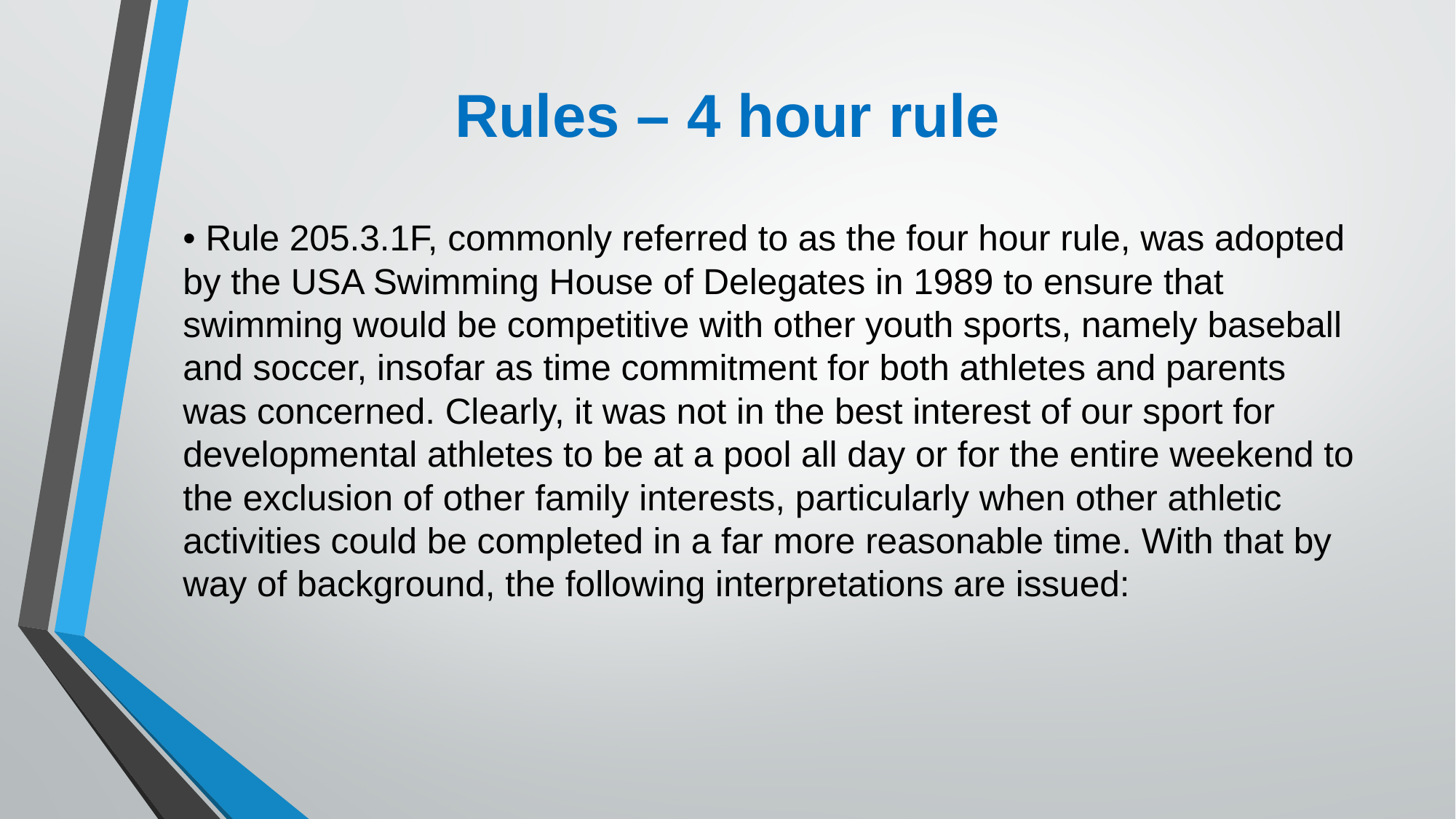

# Rules – 4 hour rule
• Rule 205.3.1F, commonly referred to as the four hour rule, was adopted by the USA Swimming House of Delegates in 1989 to ensure that swimming would be competitive with other youth sports, namely baseball and soccer, insofar as time commitment for both athletes and parents was concerned. Clearly, it was not in the best interest of our sport for developmental athletes to be at a pool all day or for the entire weekend to the exclusion of other family interests, particularly when other athletic activities could be completed in a far more reasonable time. With that by way of background, the following interpretations are issued: